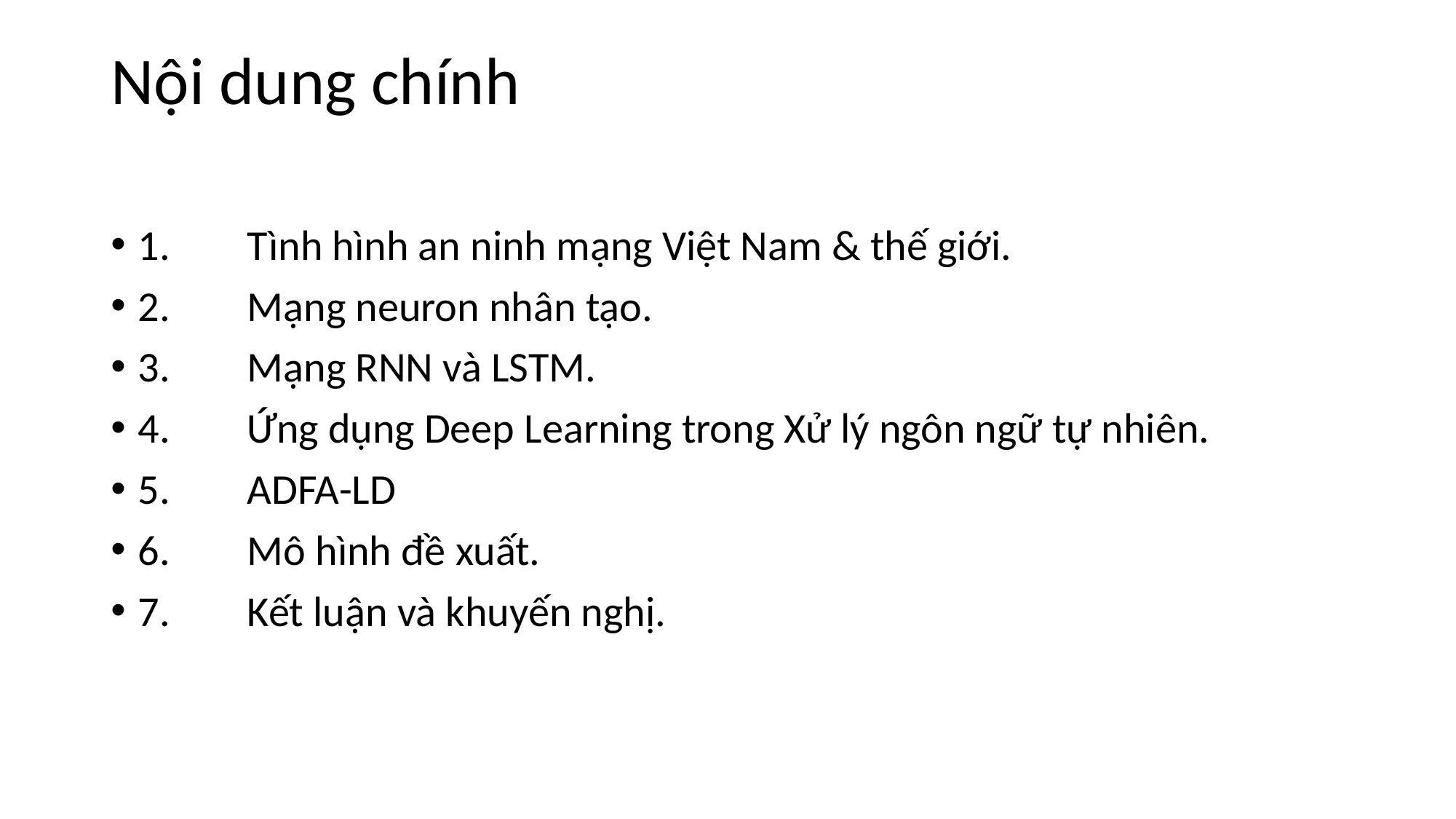

# Nội dung chính
1. 	Tình hình an ninh mạng Việt Nam & thế giới.
2. 	Mạng neuron nhân tạo.
3. 	Mạng RNN và LSTM.
4. 	Ứng dụng Deep Learning trong Xử lý ngôn ngữ tự nhiên.
5. 	ADFA-LD
6. 	Mô hình đề xuất.
7. 	Kết luận và khuyến nghị.